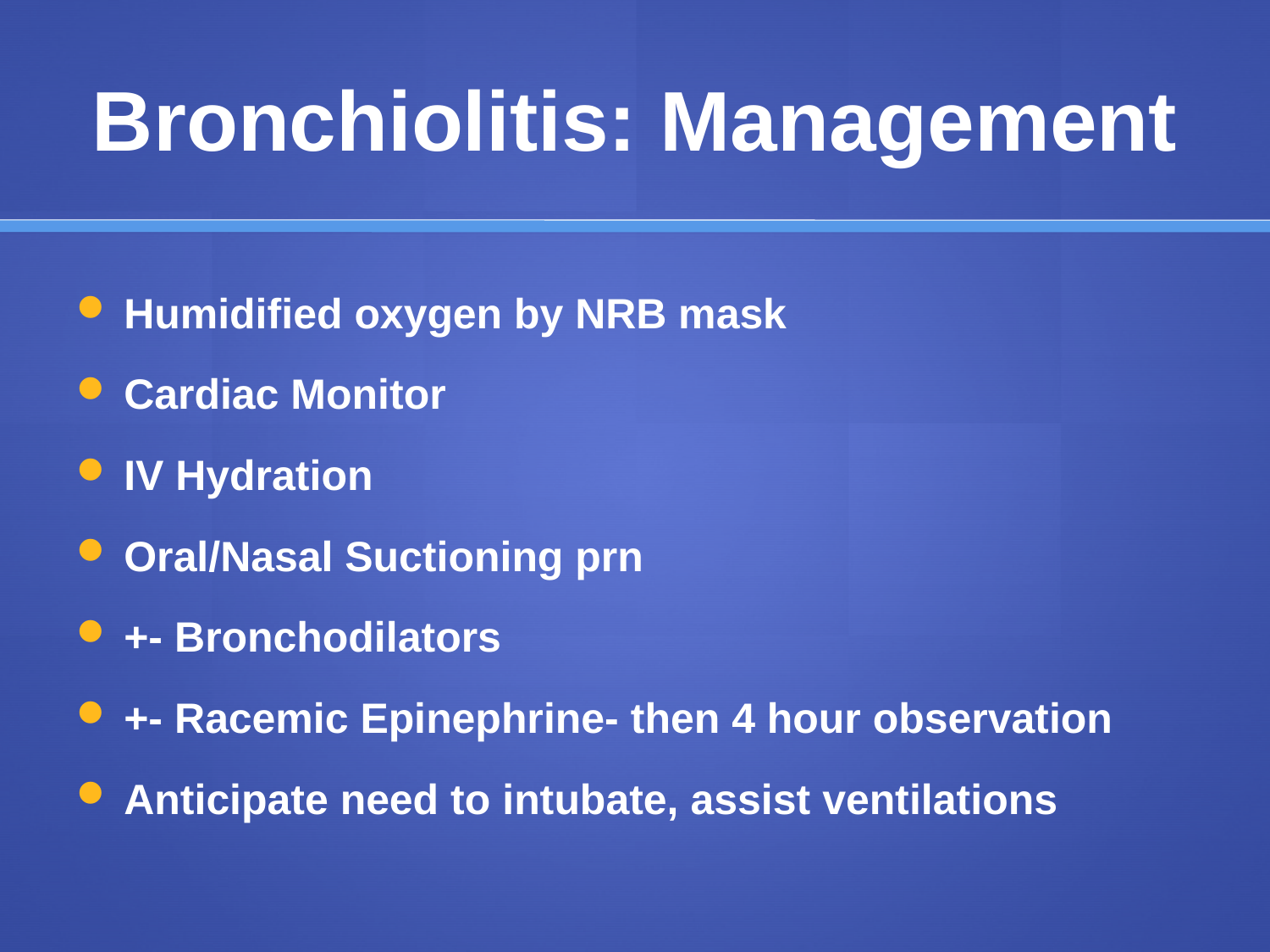

# Bronchiolitis: Management
Humidified oxygen by NRB mask
Cardiac Monitor
IV Hydration
Oral/Nasal Suctioning prn
+- Bronchodilators
+- Racemic Epinephrine- then 4 hour observation
Anticipate need to intubate, assist ventilations